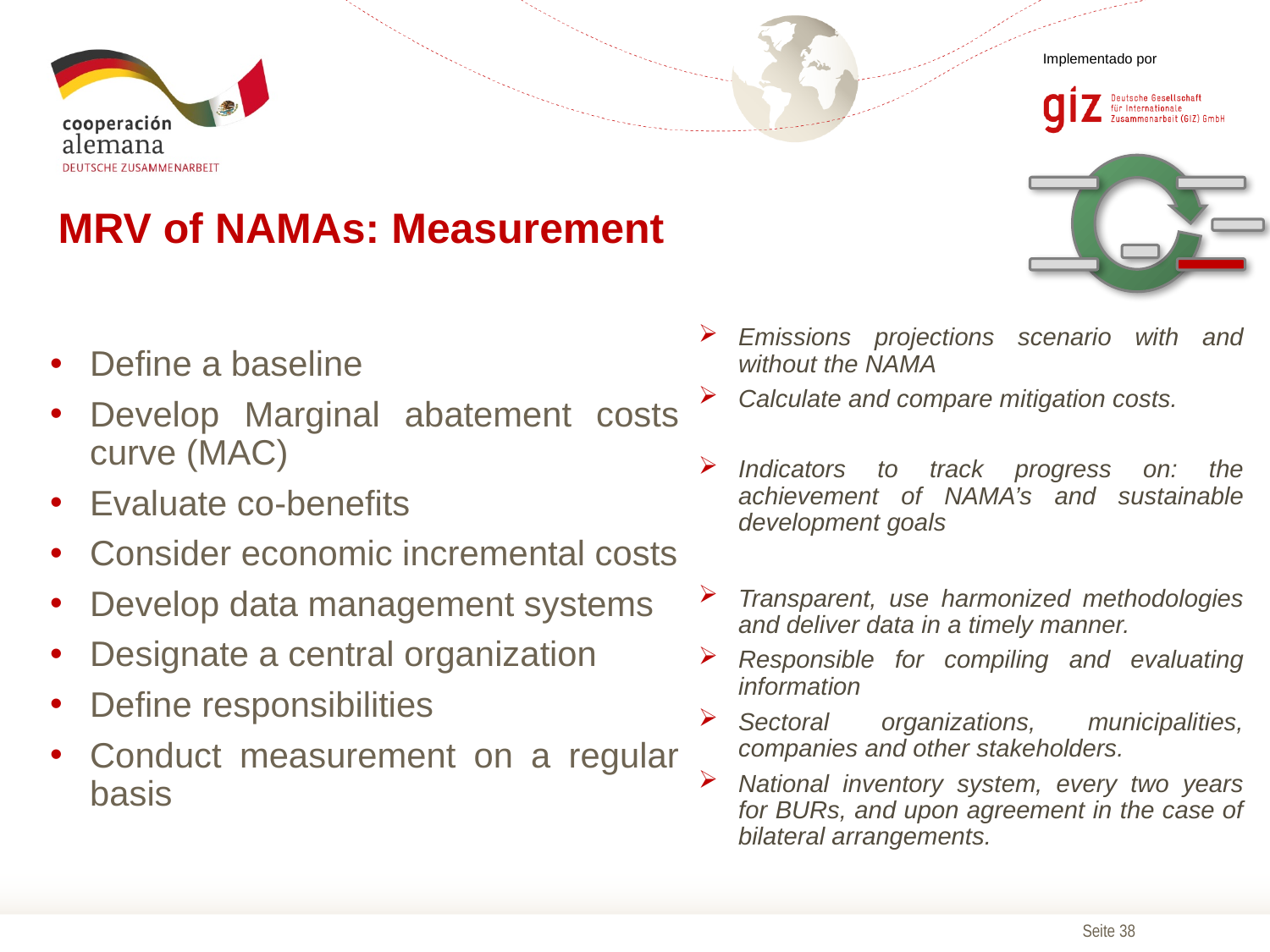

MRV of NAMAs: Measurement

Emissions projections scenario with and without the NAMA
Calculate and compare mitigation costs.

Indicators to track progress on: the achievement of NAMA’s and sustainable development goals

Transparent, use harmonized methodologies and deliver data in a timely manner.
Responsible for compiling and evaluating information
Sectoral organizations, municipalities, companies and other stakeholders.
National inventory system, every two years for BURs, and upon agreement in the case of bilateral arrangements.
Define a baseline
Develop Marginal abatement costs curve (MAC)
Evaluate co-benefits
Consider economic incremental costs
Develop data management systems
Designate a central organization
Define responsibilities
Conduct measurement on a regular basis